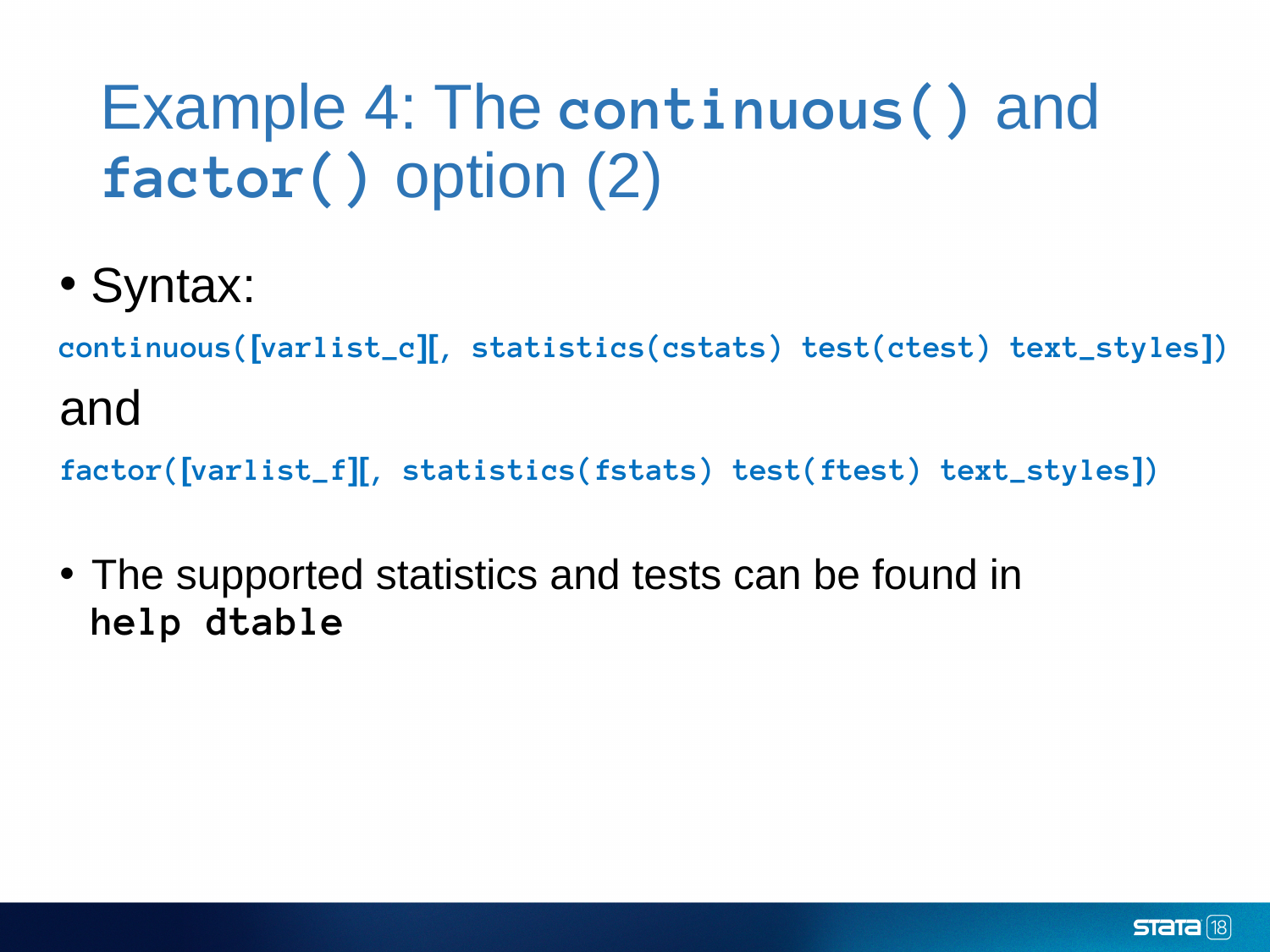

# Example 4: The continuous() and factor() option (2)
Syntax:
continuous([varlist_c][, statistics(cstats) test(ctest) text_styles])
and
factor([varlist_f][, statistics(fstats) test(ftest) text_styles])

The supported statistics and tests can be found in
help dtable